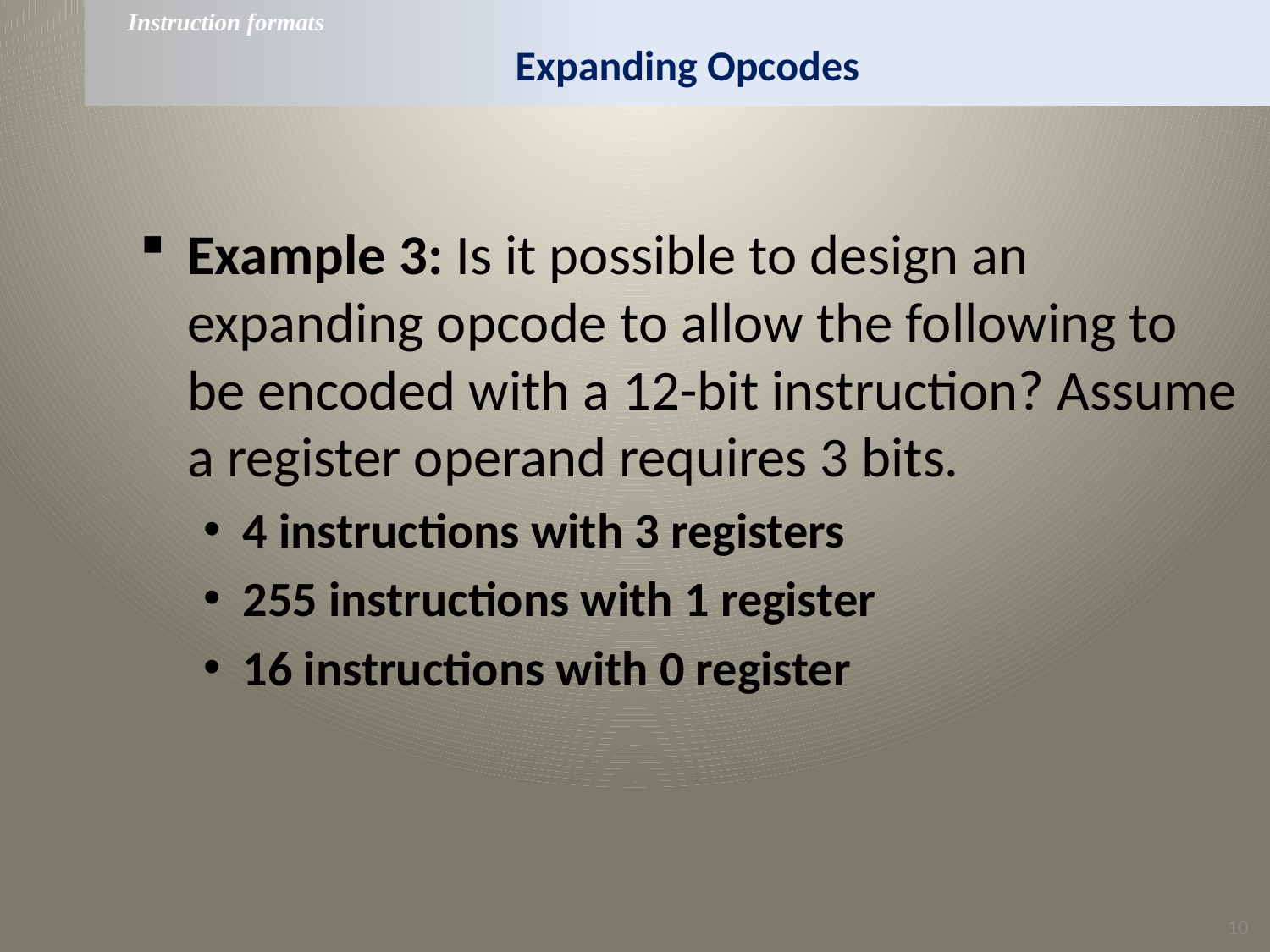

Instruction formats
# Expanding Opcodes
Example 3: Is it possible to design an expanding opcode to allow the following to be encoded with a 12-bit instruction? Assume a register operand requires 3 bits.
4 instructions with 3 registers
255 instructions with 1 register
16 instructions with 0 register